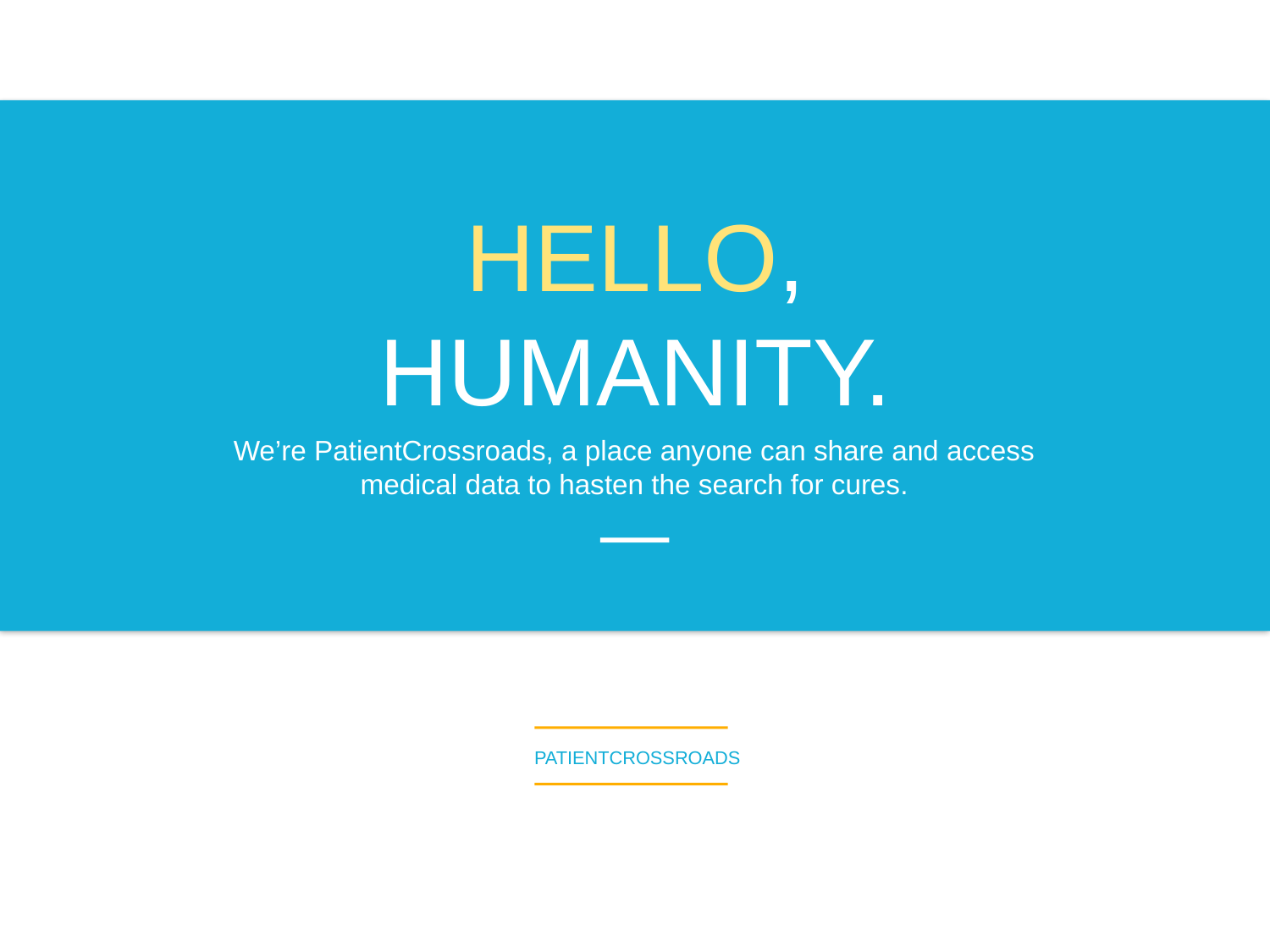

HELLO,
HUMANITY.
We’re PatientCrossroads, a place anyone can share and access medical data to hasten the search for cures.

PATIENTCROSSROADS